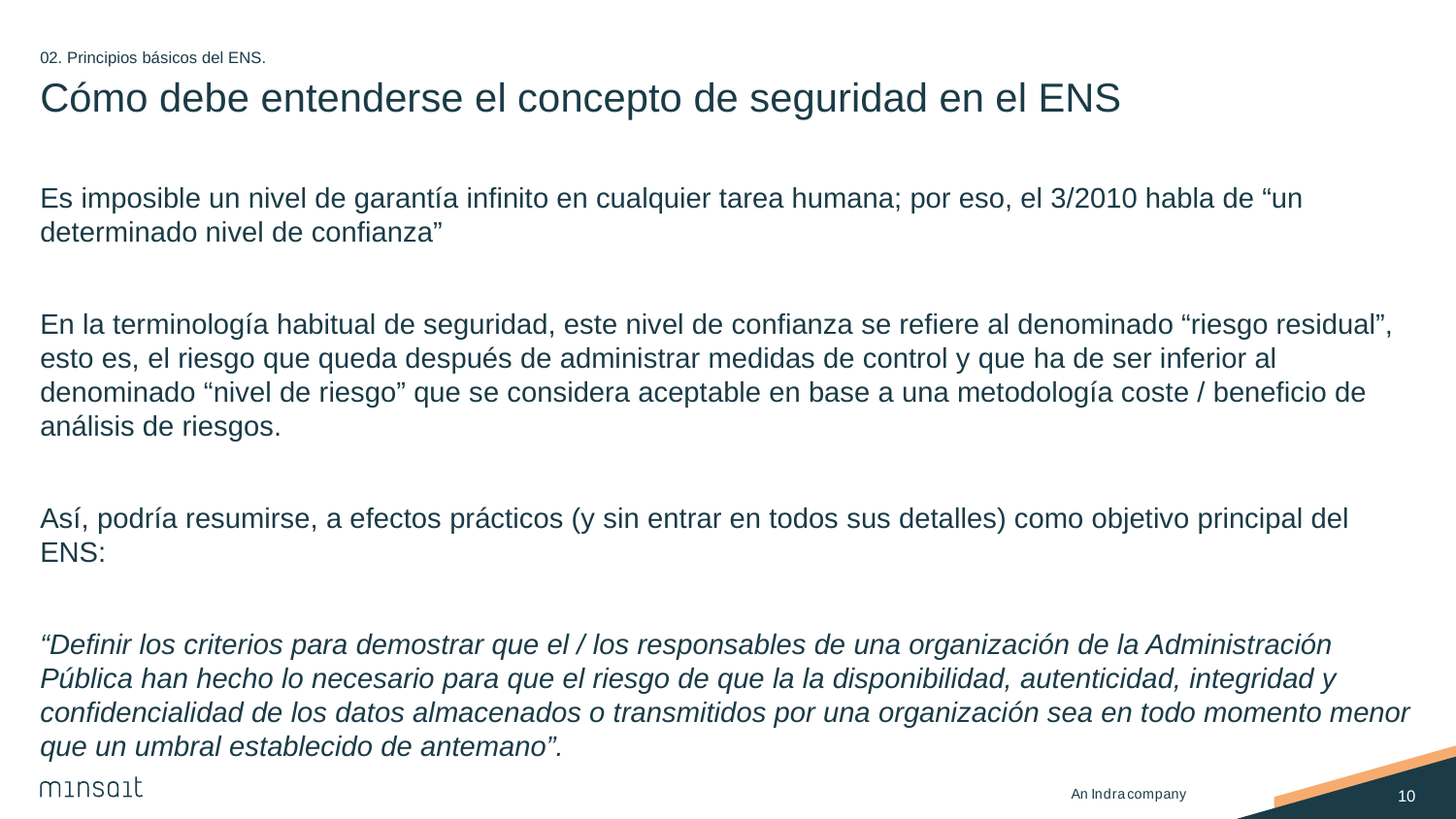

02. Principios básicos del ENS.
# Cómo debe entenderse el concepto de seguridad en el ENS
Es imposible un nivel de garantía infinito en cualquier tarea humana; por eso, el 3/2010 habla de “un determinado nivel de confianza”

En la terminología habitual de seguridad, este nivel de confianza se refiere al denominado “riesgo residual”, esto es, el riesgo que queda después de administrar medidas de control y que ha de ser inferior al denominado “nivel de riesgo” que se considera aceptable en base a una metodología coste / beneficio de análisis de riesgos.

Así, podría resumirse, a efectos prácticos (y sin entrar en todos sus detalles) como objetivo principal del ENS:

“Definir los criterios para demostrar que el / los responsables de una organización de la Administración Pública han hecho lo necesario para que el riesgo de que la la disponibilidad, autenticidad, integridad y confidencialidad de los datos almacenados o transmitidos por una organización sea en todo momento menor que un umbral establecido de antemano”.